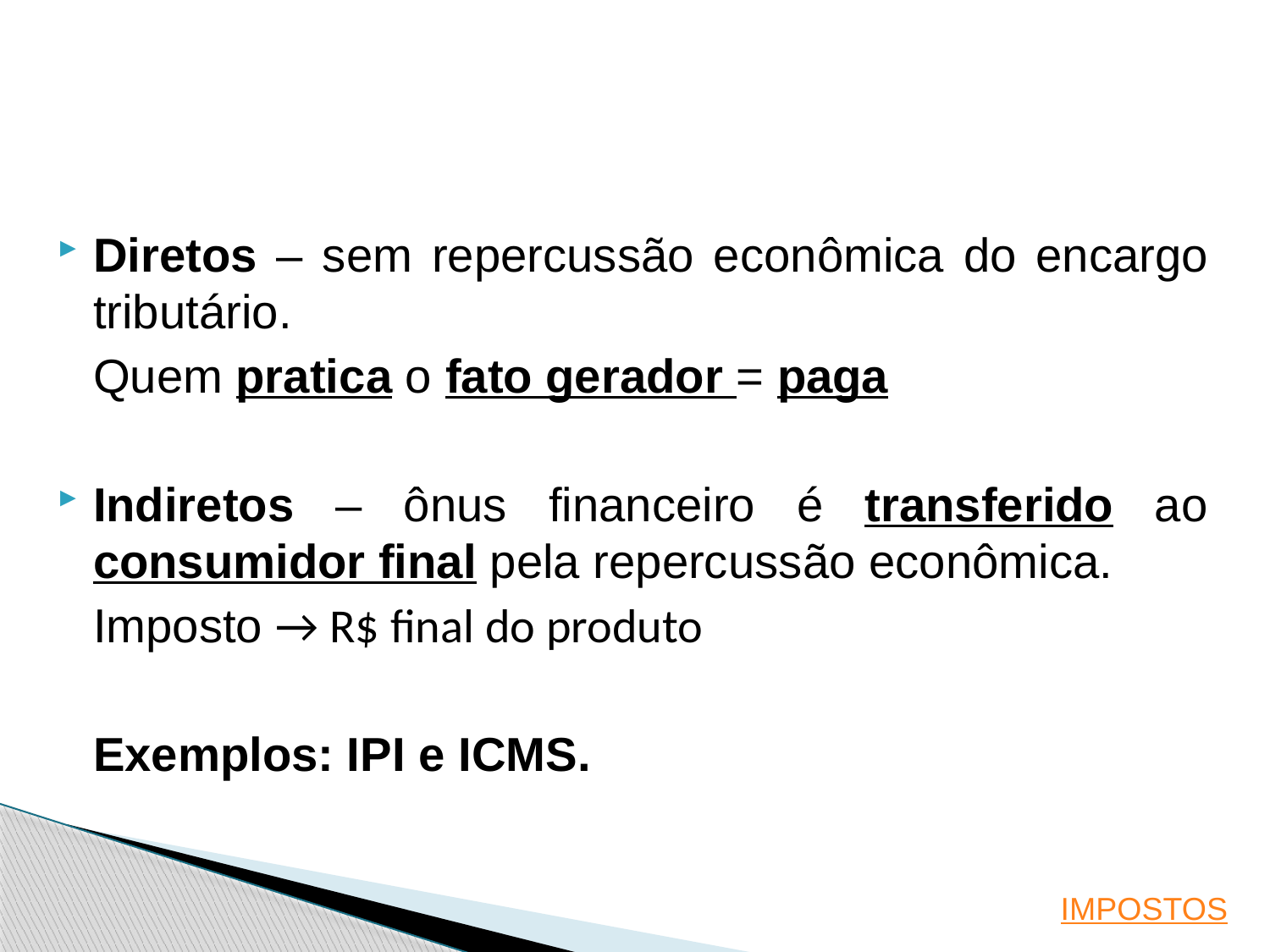

Diretos – sem repercussão econômica do encargo tributário.
	Quem pratica o fato gerador = paga

Indiretos – ônus financeiro é transferido ao consumidor final pela repercussão econômica.
	Imposto → R$ final do produto

	Exemplos: IPI e ICMS.

IMPOSTOS